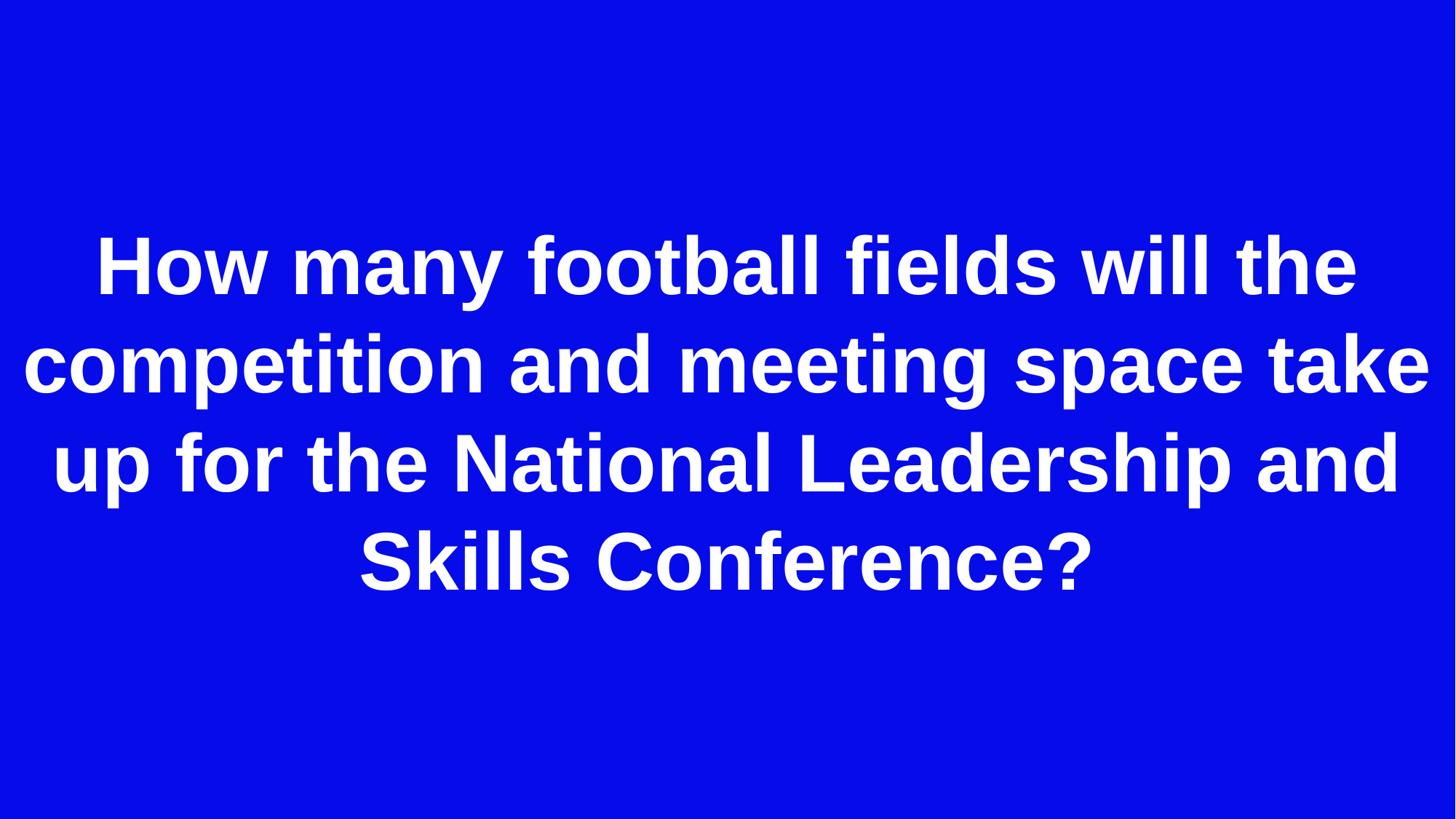

How many football fields will the competition and meeting space take up for the National Leadership and Skills Conference?